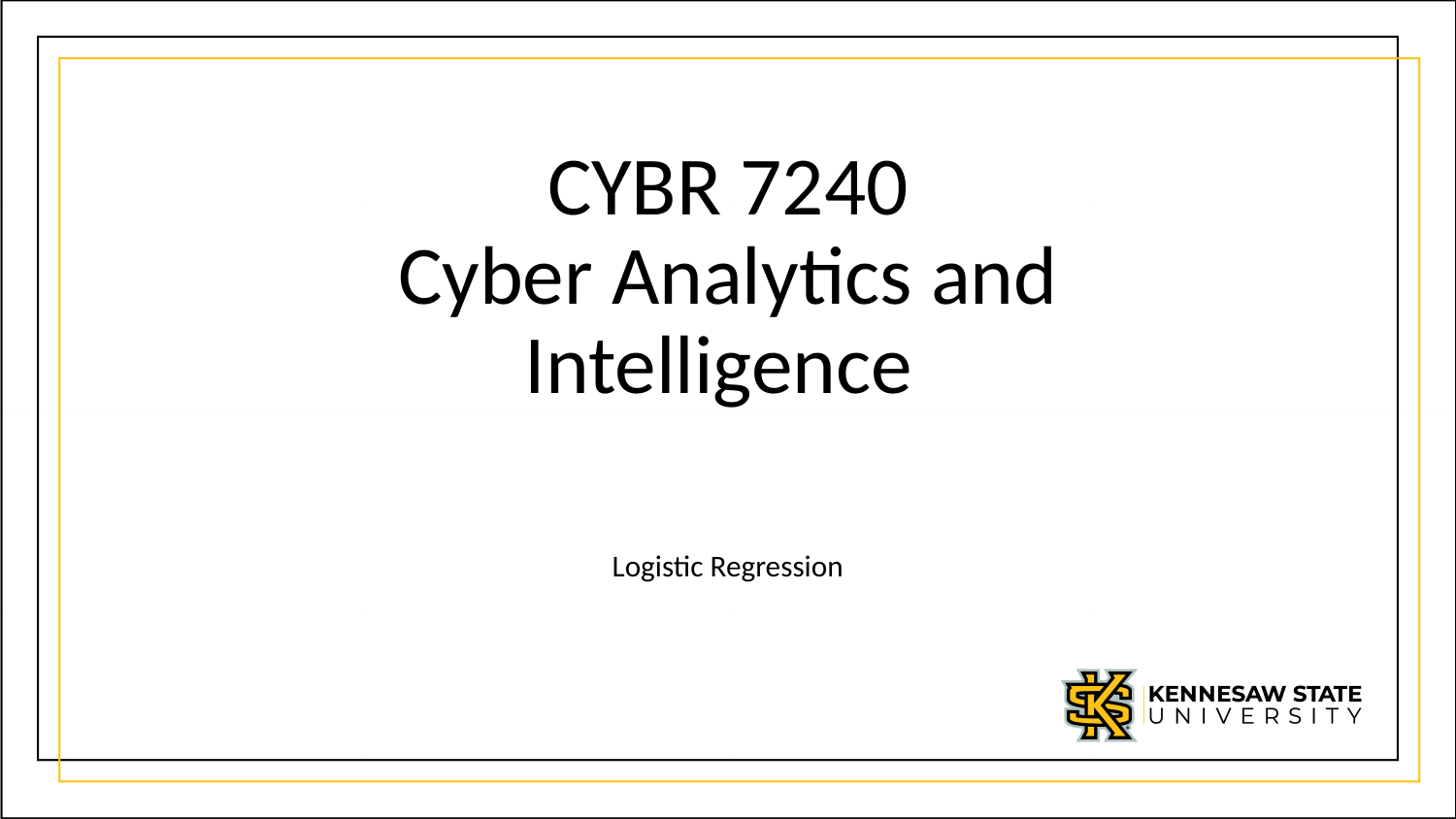

# CYBR 7240 Cyber Analytics and Intelligence

Logistic Regression